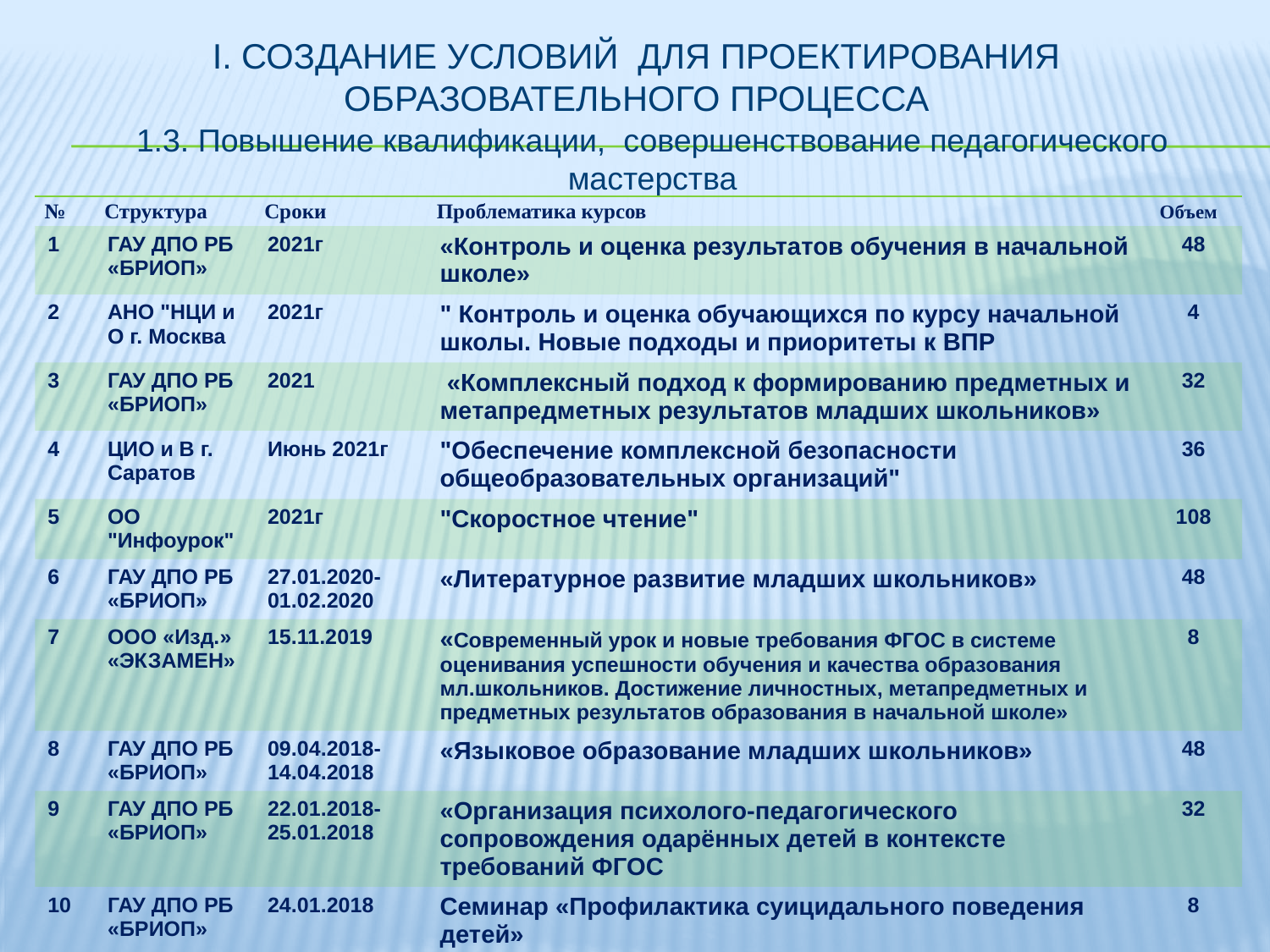

# I. Создание условий  для проектирования образовательного процесса
1.3. Повышение квалификации,  совершенствование педагогического мастерства
| № | Структура | Сроки | Проблематика курсов | Объем |
| --- | --- | --- | --- | --- |
| 1 | ГАУ ДПО РБ «БРИОП» | 2021г | «Контроль и оценка результатов обучения в начальной школе» | 48 |
| 2 | АНО "НЦИ и О г. Москва | 2021г | " Контроль и оценка обучающихся по курсу начальной школы. Новые подходы и приоритеты к ВПР | 4 |
| 3 | ГАУ ДПО РБ «БРИОП» | 2021 | «Комплексный подход к формированию предметных и метапредметных результатов младших школьников» | 32 |
| 4 | ЦИО и В г. Саратов | Июнь 2021г | "Обеспечение комплексной безопасности общеобразовательных организаций" | 36 |
| 5 | ОО "Инфоурок" | 2021г | "Скоростное чтение" | 108 |
| 6 | ГАУ ДПО РБ «БРИОП» | 27.01.2020-01.02.2020 | «Литературное развитие младших школьников» | 48 |
| 7 | ООО «Изд.» «ЭКЗАМЕН» | 15.11.2019 | «Современный урок и новые требования ФГОС в системе оценивания успешности обучения и качества образования мл.школьников. Достижение личностных, метапредметных и предметных результатов образования в начальной школе» | 8 |
| 8 | ГАУ ДПО РБ «БРИОП» | 09.04.2018-14.04.2018 | «Языковое образование младших школьников» | 48 |
| 9 | ГАУ ДПО РБ «БРИОП» | 22.01.2018-25.01.2018 | «Организация психолого-педагогического сопровождения одарённых детей в контексте требований ФГОС | 32 |
| 10 | ГАУ ДПО РБ «БРИОП» | 24.01.2018 | Семинар «Профилактика суицидального поведения детей» | 8 |